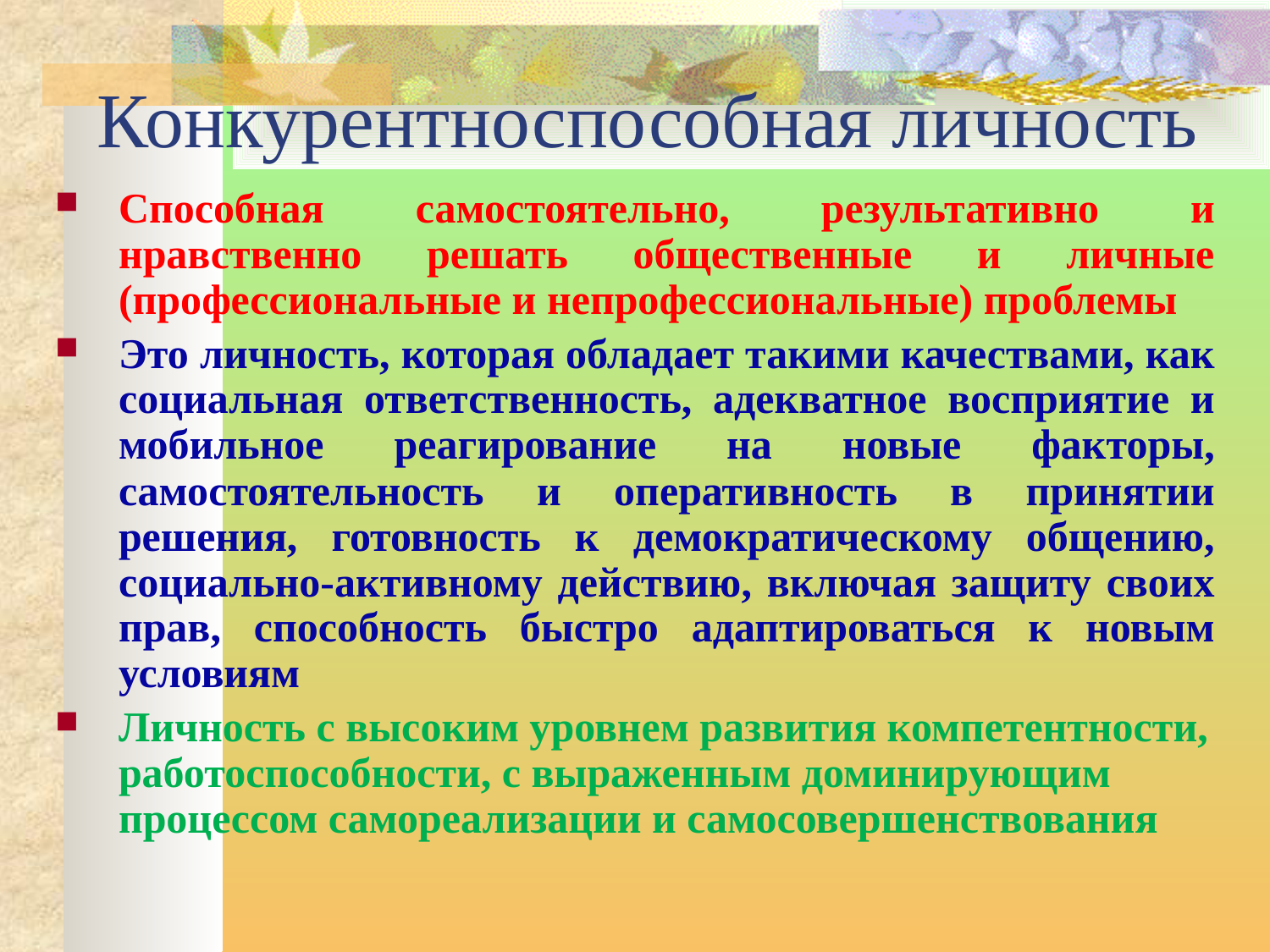

# Конкурентноспособная личность
Способная самостоятельно, результативно и нравственно решать общественные и личные (профессиональные и непрофессиональные) проблемы
Это личность, которая обладает такими качествами, как социальная ответственность, адекватное восприятие и мобильное реагирование на новые факторы, самостоятельность и оперативность в принятии решения, готовность к демократическому общению, социально-активному действию, включая защиту своих прав, способность быстро адаптироваться к новым условиям
Личность с высоким уровнем развития компетентности, работоспособности, с выраженным доминирующим процессом самореализации и самосовершенствования